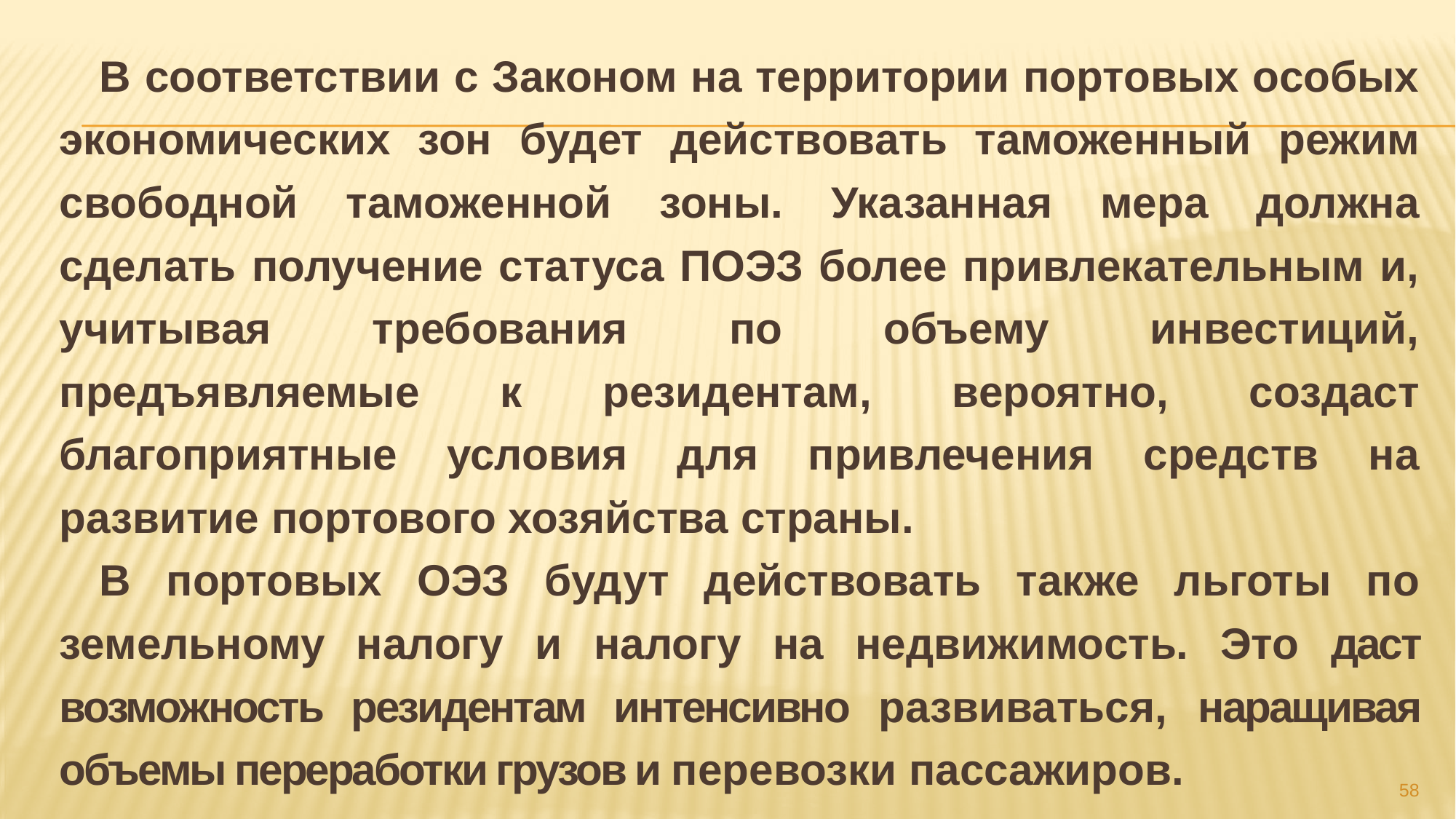

В соответствии с Законом на территории портовых особых экономических зон будет действовать таможенный режим свободной таможенной зоны. Указанная мера должна сделать получение статуса ПОЭЗ более привлекательным и, учитывая требования по объему инвестиций, предъявляемые к резидентам, вероятно, создаст благоприятные условия для привлечения средств на развитие портового хозяйства страны.
В портовых ОЭЗ будут действовать также льготы по земельному налогу и налогу на недвижимость. Это даст возможность резидентам интенсивно развиваться, наращивая объемы переработки грузов и перевозки пассажиров.
#
58